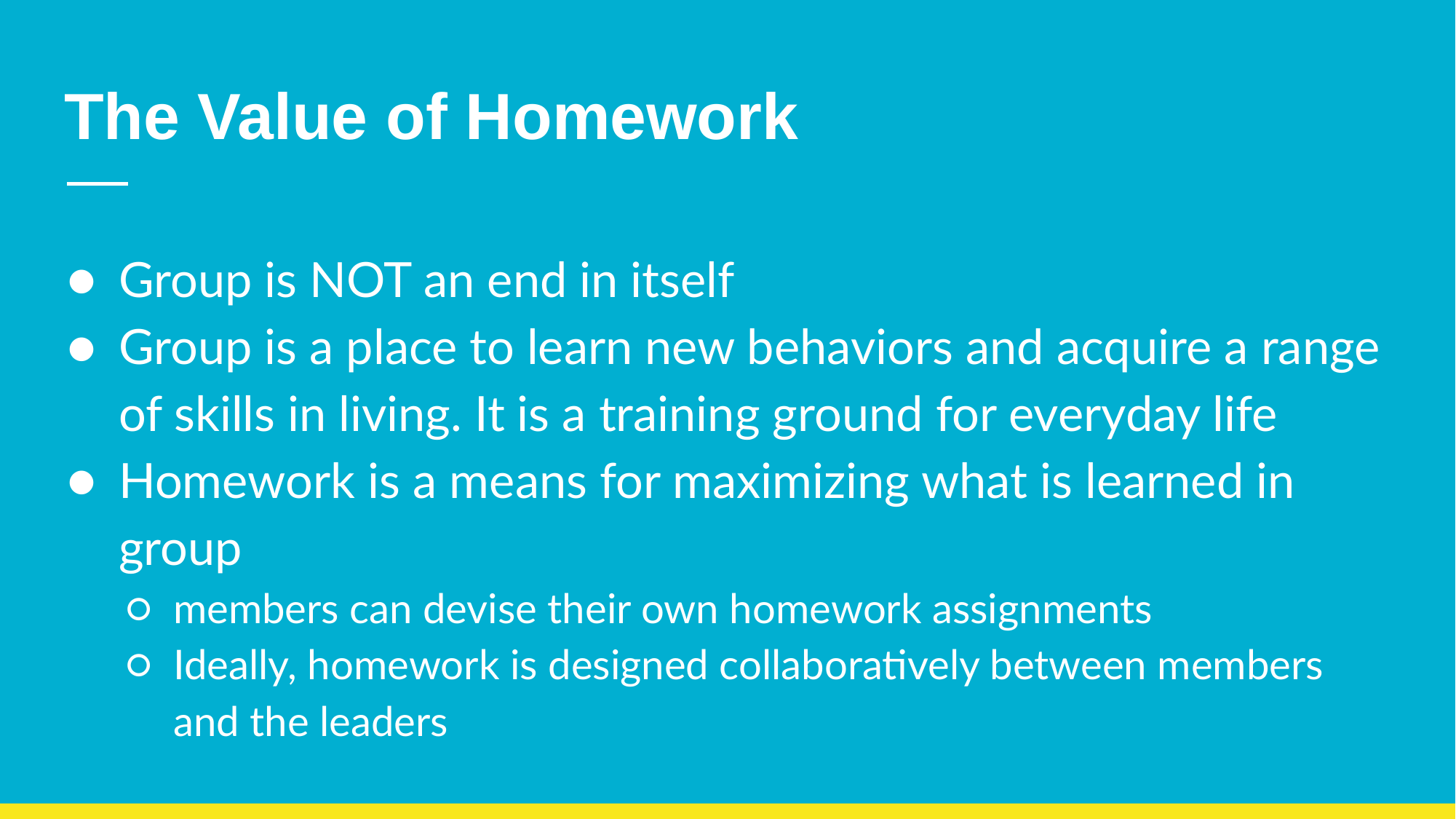

# The Value of Homework
Group is NOT an end in itself
Group is a place to learn new behaviors and acquire a range of skills in living. It is a training ground for everyday life
Homework is a means for maximizing what is learned in group
members can devise their own homework assignments
Ideally, homework is designed collaboratively between members and the leaders